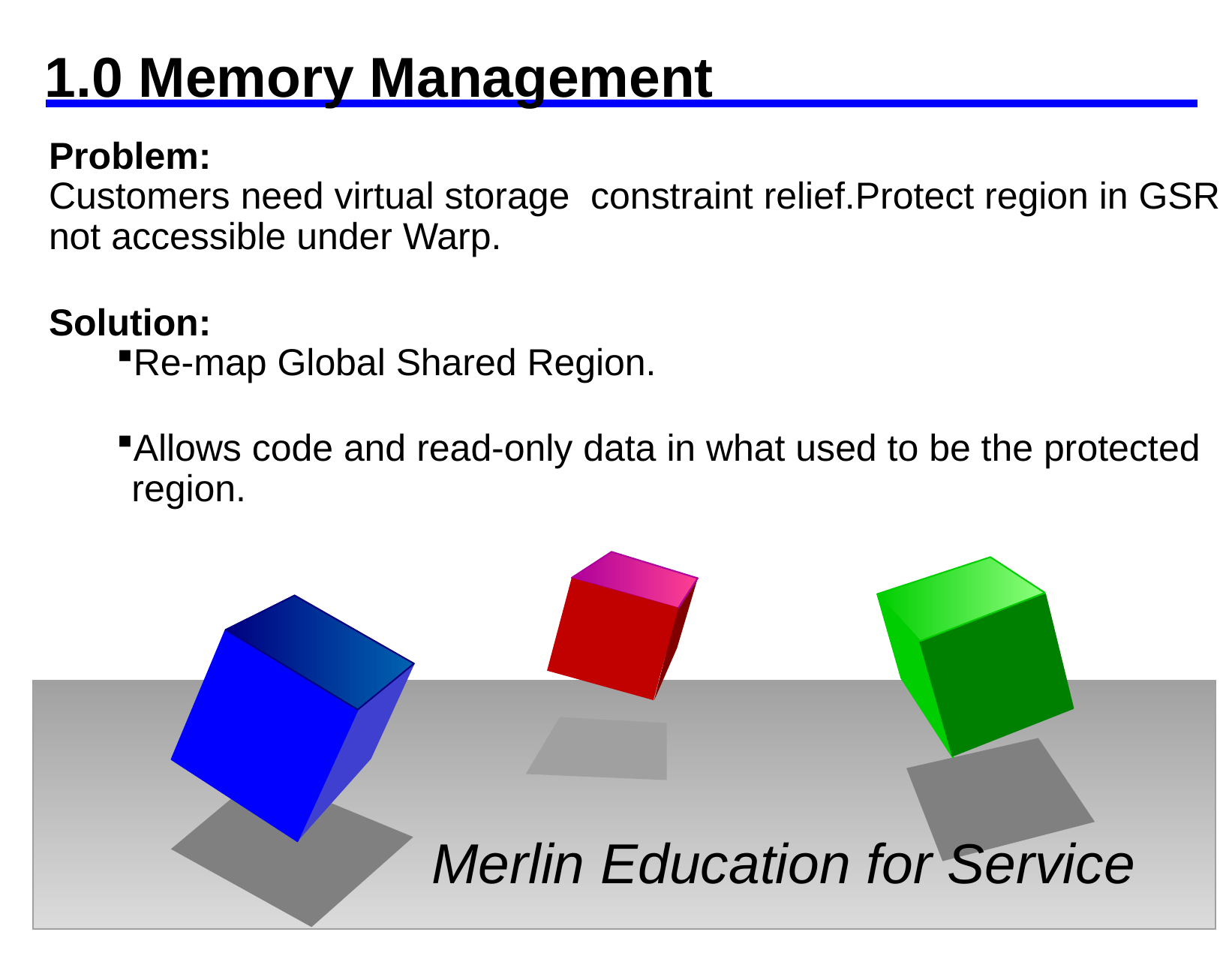

1.0 Memory Management

Problem:
Customers need virtual storage  constraint relief.Protect region in GSR not accessible under Warp.

Solution:
Re-map Global Shared Region.

Allows code and read-only data in what used to be the protected region.

Merlin Education for Service